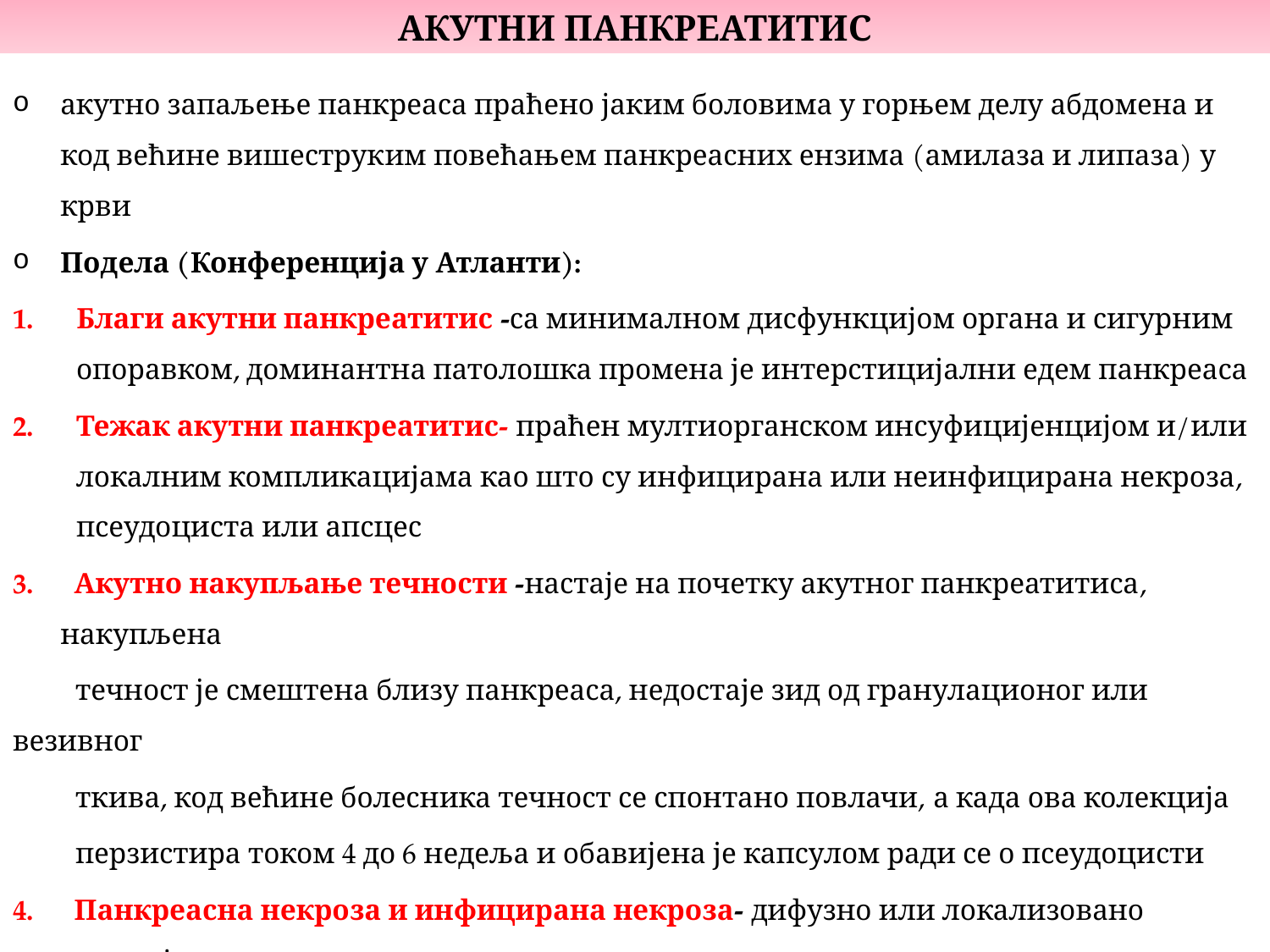

АКУТНИ ПАНКРЕАТИТИС
акутно запаљење панкреаса праћено јаким боловима у горњем делу абдомена и код већине вишеструким повећањем панкреасних ензима (амилаза и липаза) у крви
Подела (Конференција у Атланти):
Благи акутни панкреатитис -са минималном дисфункцијом органа и сигурним опоравком, доминантна патолошка промена је интерстицијални едем панкреаса
Тежак акутни панкреатитис- праћен мултиорганском инсуфицијенцијом и/или локалним компликацијама као што су инфицирана или неинфицирана некроза, псеудоциста или апсцес
  Акутно накупљање течности -настаје на почетку акутног панкреатитиса, накупљена
         течност је смештена близу панкреаса, недостаје зид од гранулационог или везивног
         ткива, код већине болесника течност се спонтано повлачи, а када ова колекција
         перзистира током 4 до 6 недеља и обавијена је капсулом ради се о псеудоцисти
  Панкреасна некроза и инфицирана некроза- дифузно или локализовано подручје
          невијабилног панкреасног паренхима које је удружено с перипанкреатичном масном
          некрозом